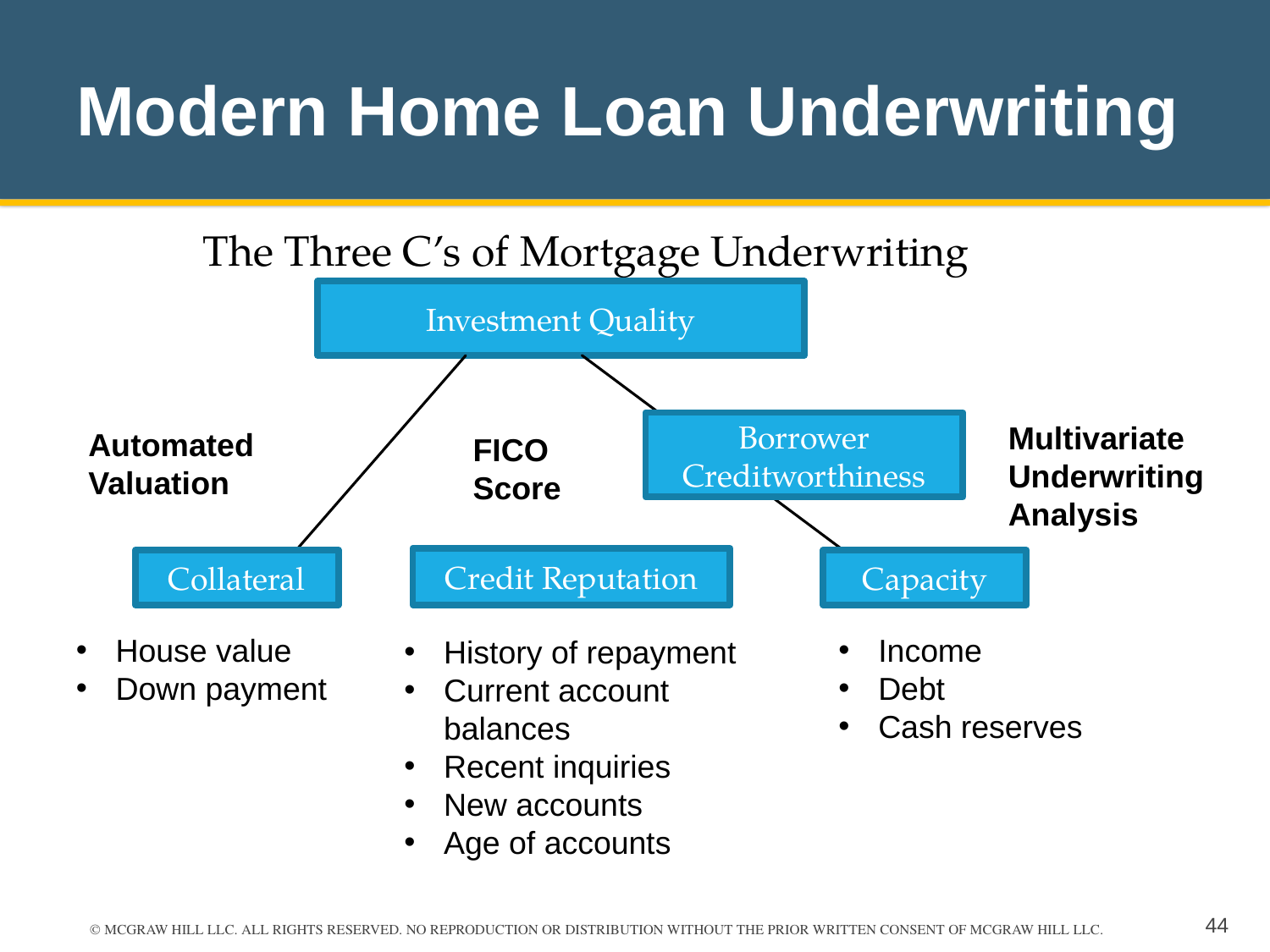

# Modern Home Loan Underwriting
The Three C’s of Mortgage Underwriting
Investment Quality
Multivariate Underwriting Analysis
Borrower Creditworthiness
Automated Valuation
FICO Score
Credit Reputation
Collateral
Capacity
Income
Debt
Cash reserves
House value
Down payment
History of repayment
Current account balances
Recent inquiries
New accounts
Age of accounts
© MCGRAW HILL LLC. ALL RIGHTS RESERVED. NO REPRODUCTION OR DISTRIBUTION WITHOUT THE PRIOR WRITTEN CONSENT OF MCGRAW HILL LLC.
44